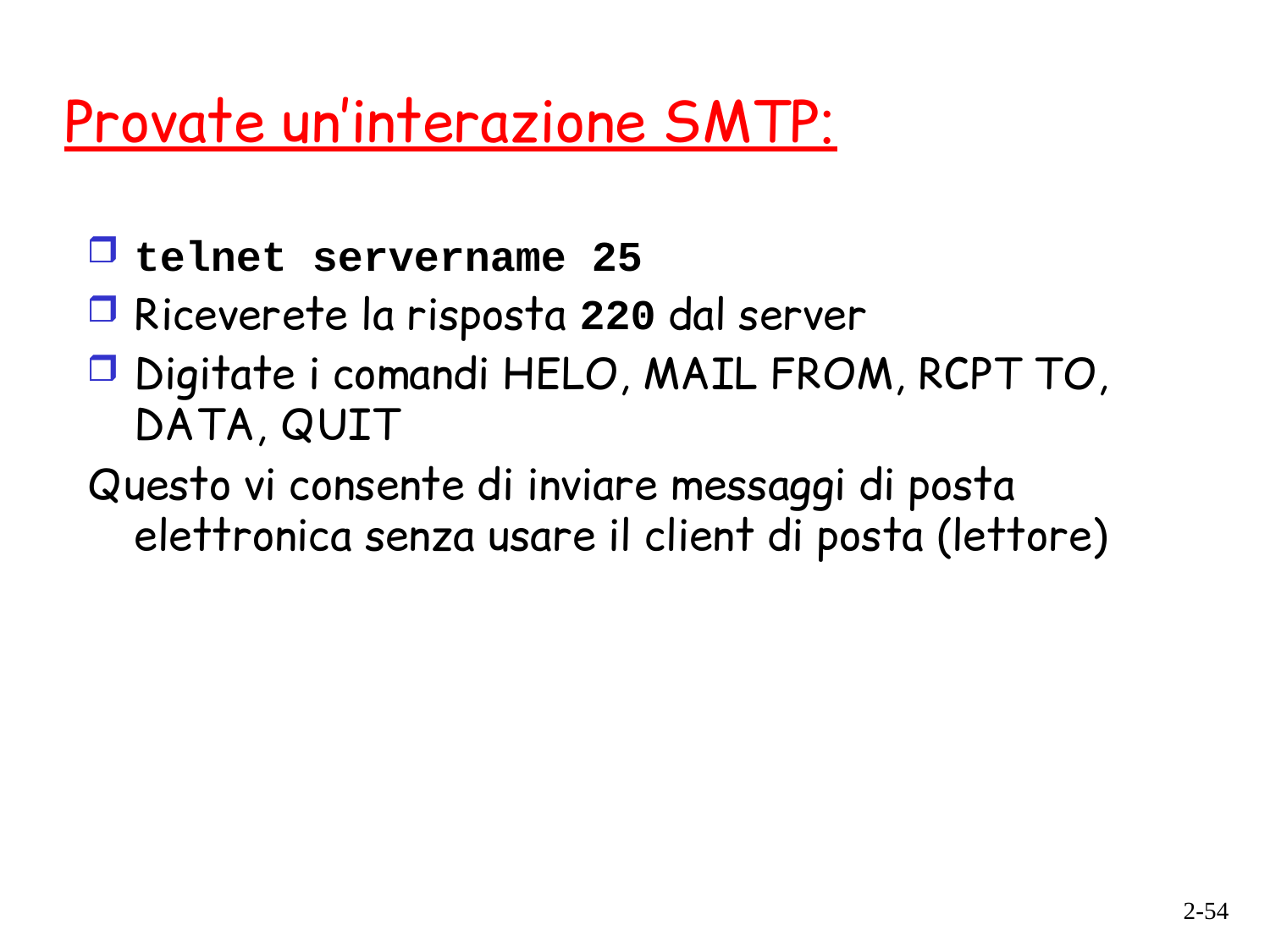

# Provate un’interazione SMTP:
telnet servername 25
Riceverete la risposta 220 dal server
Digitate i comandi HELO, MAIL FROM, RCPT TO, DATA, QUIT
Questo vi consente di inviare messaggi di posta elettronica senza usare il client di posta (lettore)
2-54